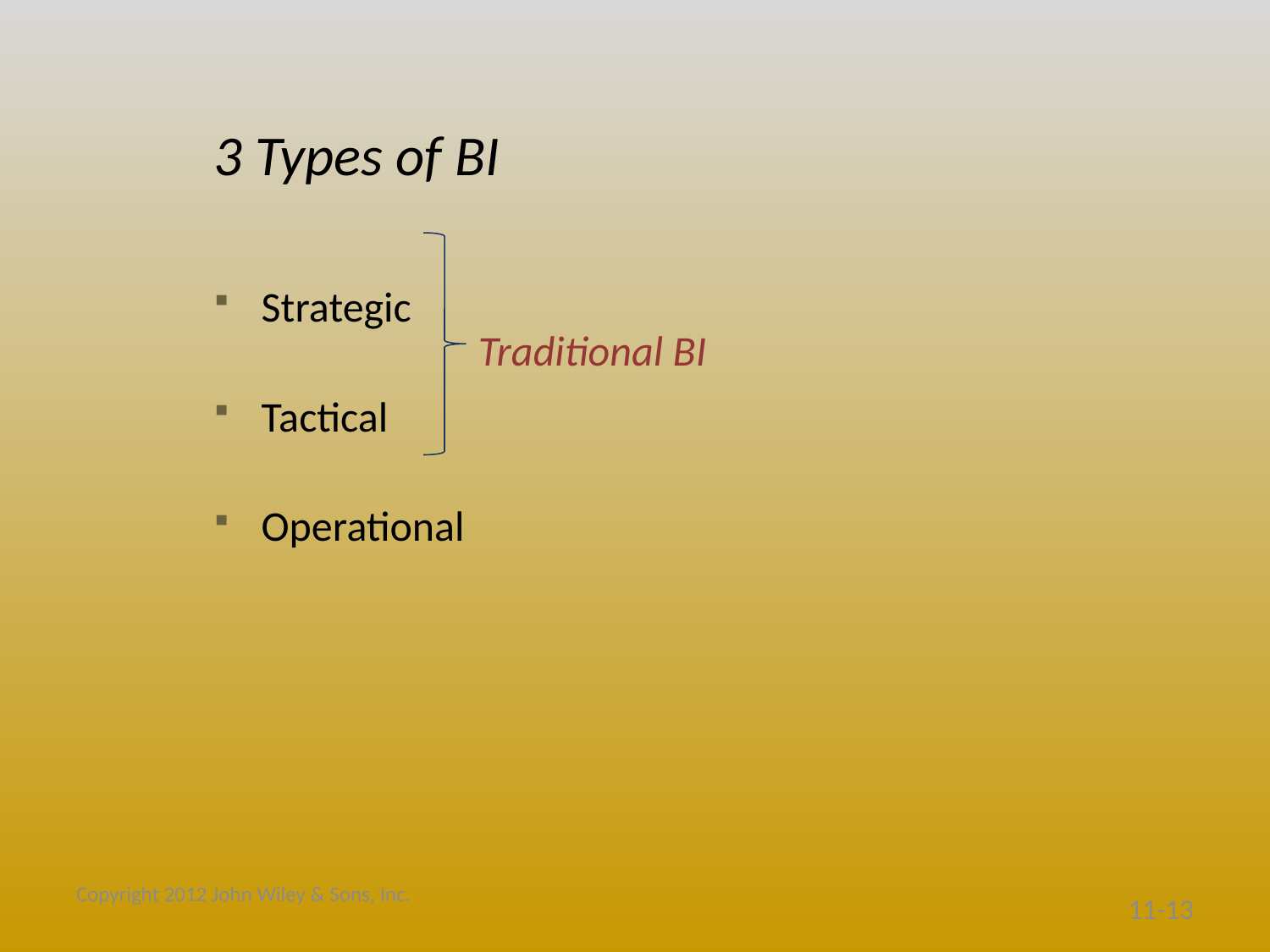

# 3 Types of BI
Strategic
Tactical
Operational

Traditional BI
Copyright 2012 John Wiley & Sons, Inc.
11-13